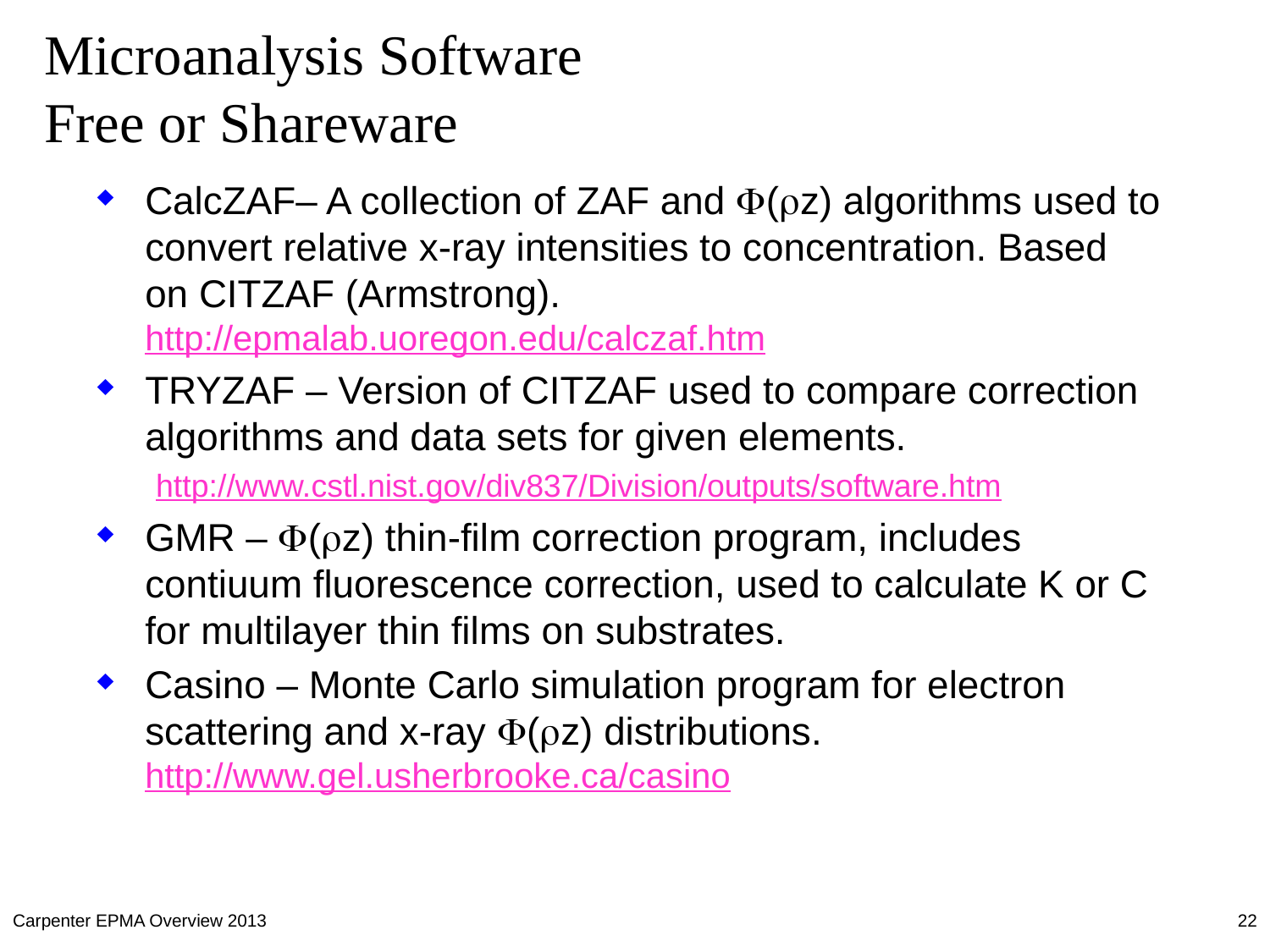

# Microanalysis Software Free or Shareware
CalcZAF– A collection of ZAF and Φ(ρz) algorithms used to convert relative x-ray intensities to concentration. Based on CITZAF (Armstrong).
http://epmalab.uoregon.edu/calczaf.htm
TRYZAF – Version of CITZAF used to compare correction algorithms and data sets for given elements.
 http://www.cstl.nist.gov/div837/Division/outputs/software.htm
GMR – Φ(ρz) thin-film correction program, includes contiuum fluorescence correction, used to calculate K or C for multilayer thin films on substrates.
Casino – Monte Carlo simulation program for electron scattering and x-ray Φ(ρz) distributions.
http://www.gel.usherbrooke.ca/casino

Carpenter EPMA Overview 2013
22